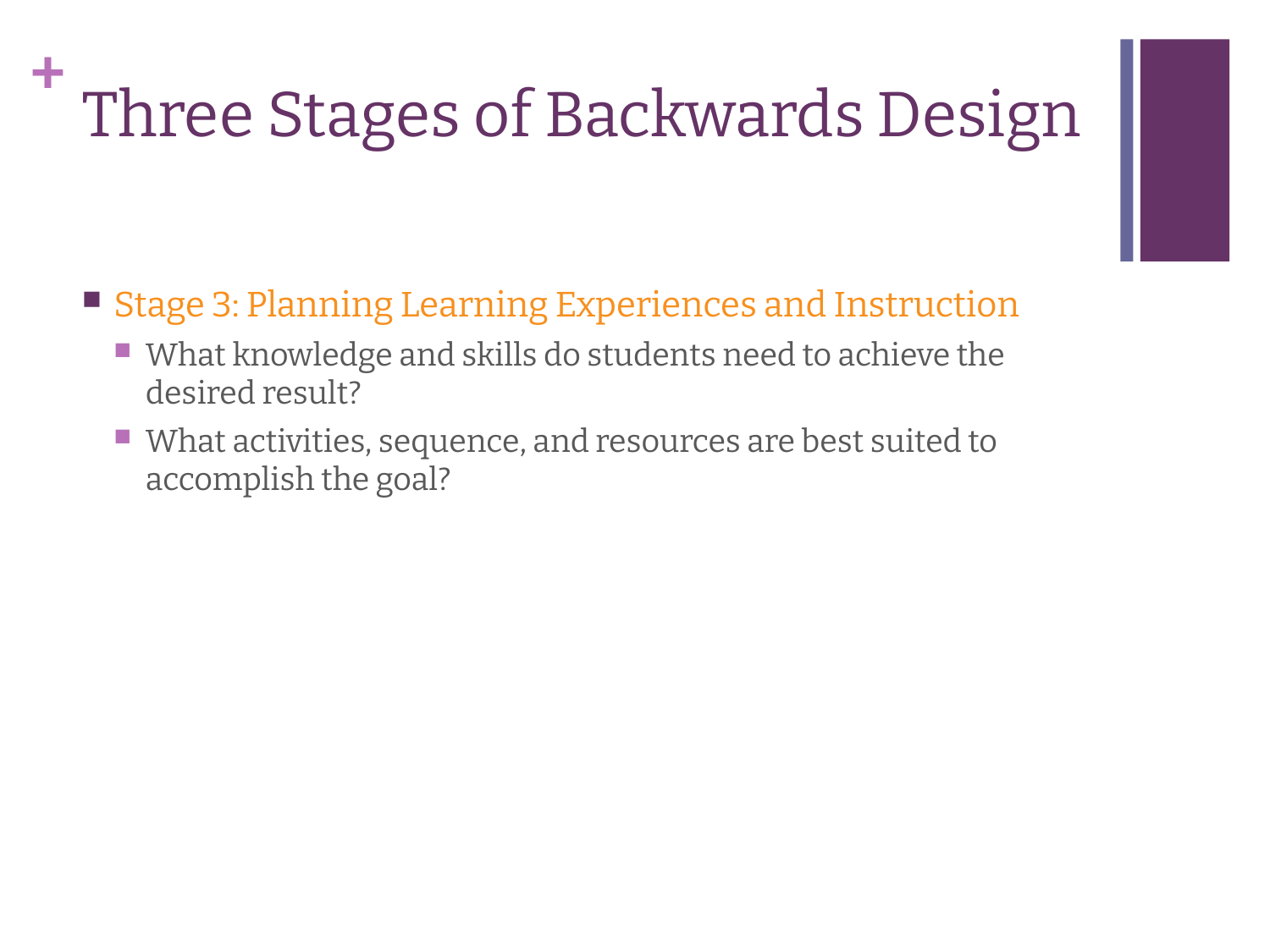

# Three Stages of Backwards Design
Stage 3: Planning Learning Experiences and Instruction
What knowledge and skills do students need to achieve the desired result?
What activities, sequence, and resources are best suited to accomplish the goal?